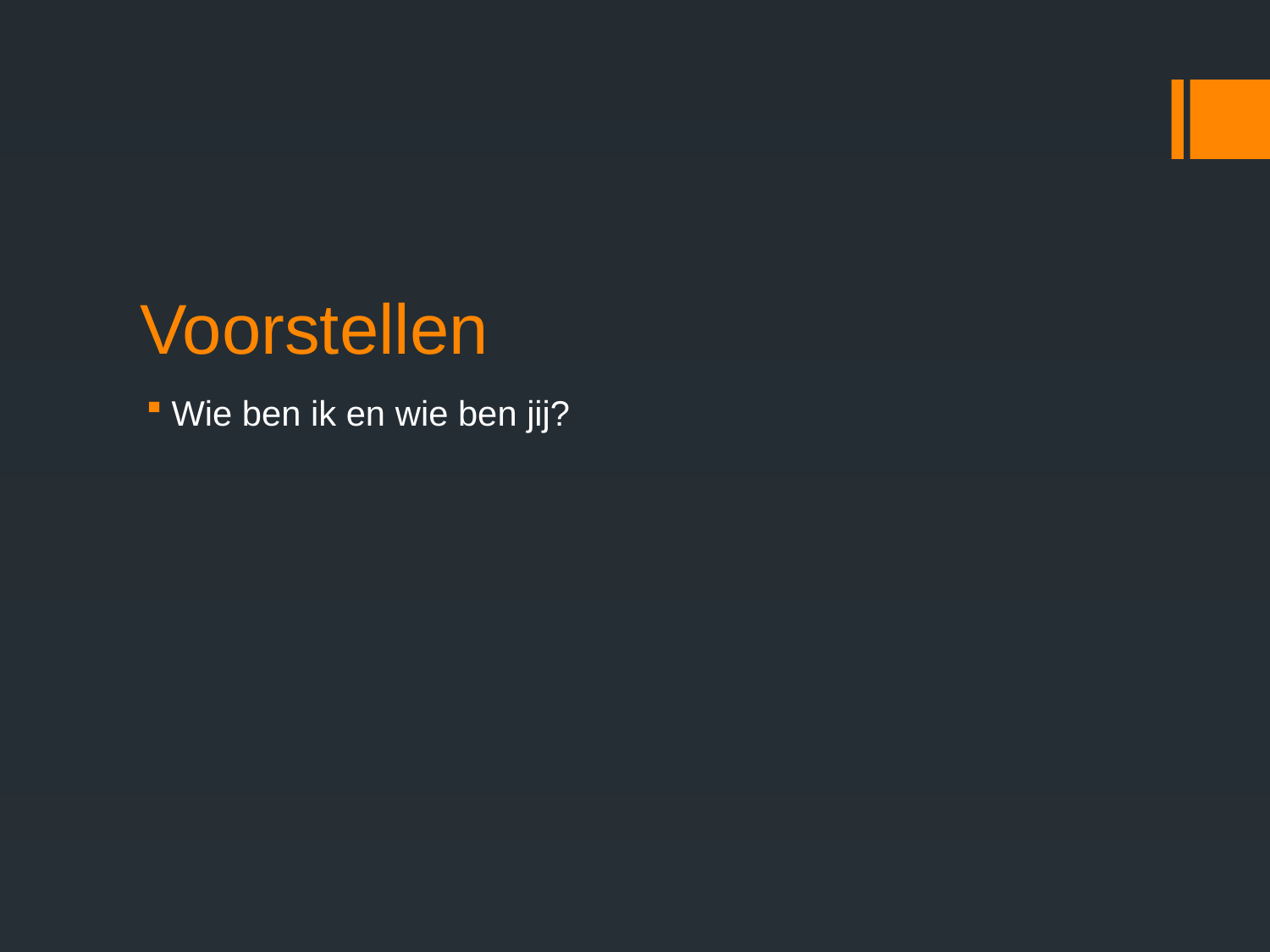

# Voorstellen
Wie ben ik en wie ben jij?